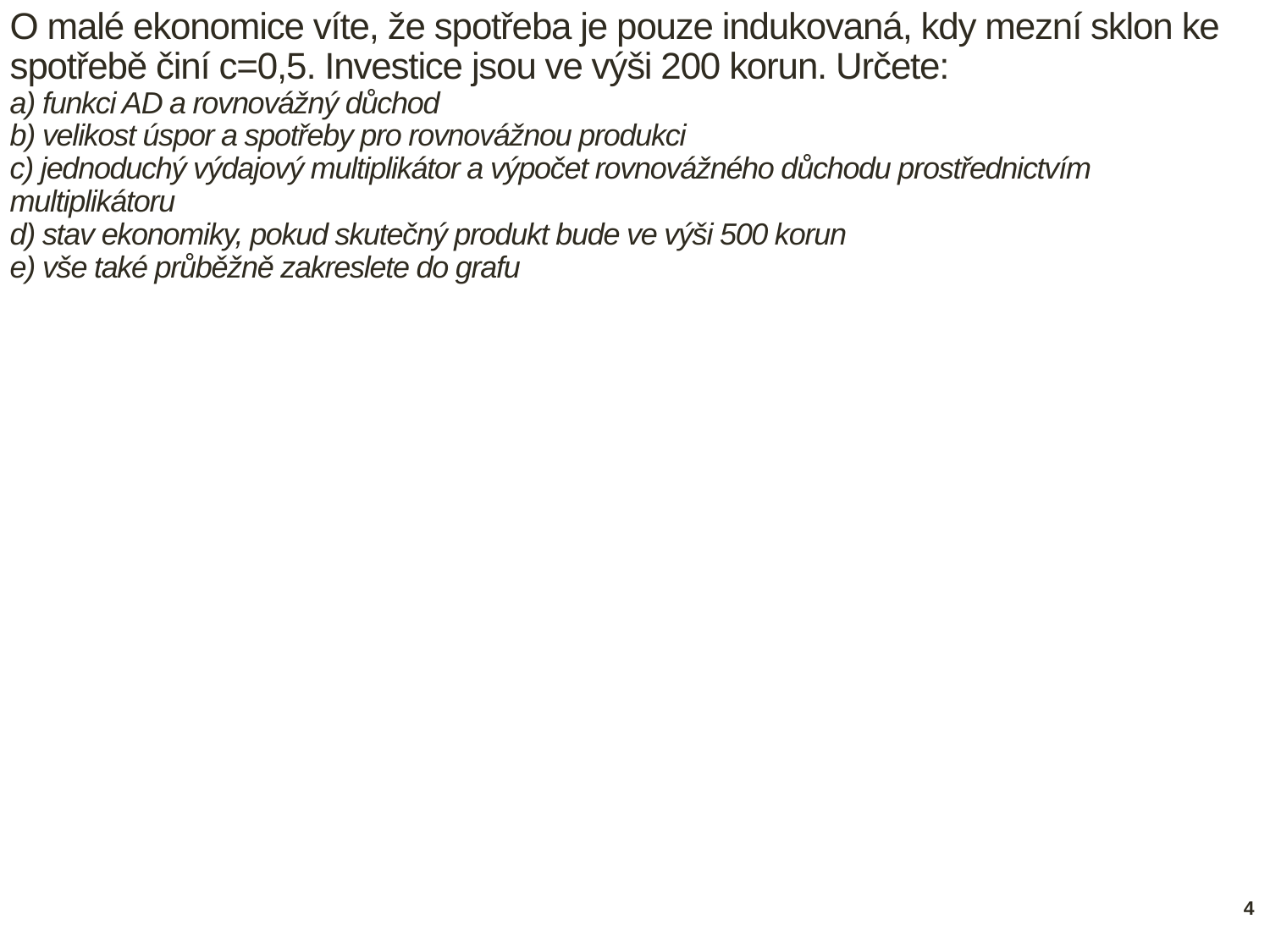

O malé ekonomice víte, že spotřeba je pouze indukovaná, kdy mezní sklon ke spotřebě činí c=0,5. Investice jsou ve výši 200 korun. Určete:
a) funkci AD a rovnovážný důchod
b) velikost úspor a spotřeby pro rovnovážnou produkci
c) jednoduchý výdajový multiplikátor a výpočet rovnovážného důchodu prostřednictvím multiplikátoru
d) stav ekonomiky, pokud skutečný produkt bude ve výši 500 korun
e) vše také průběžně zakreslete do grafu
4